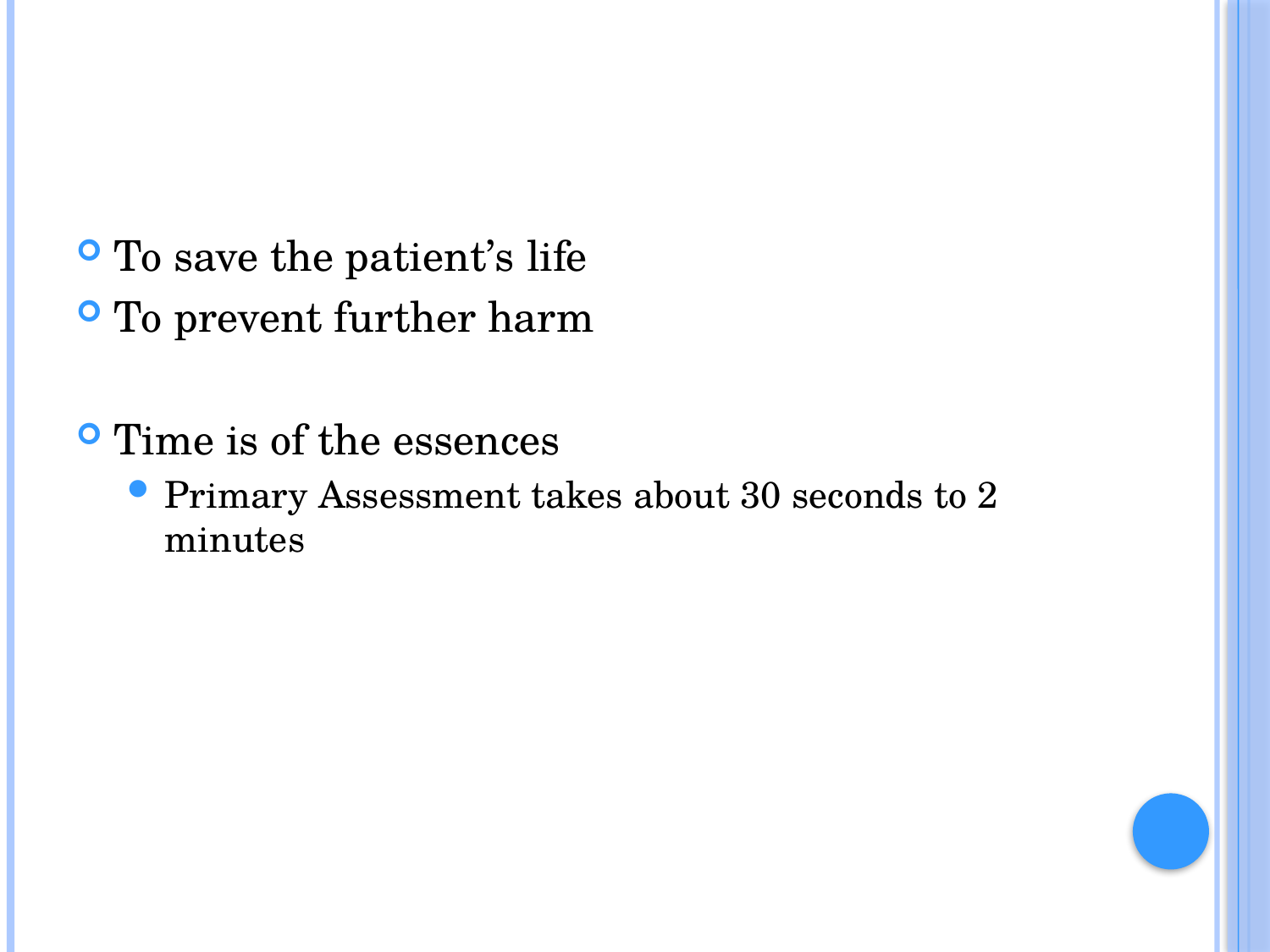

#
To save the patient’s life
To prevent further harm

Time is of the essences
Primary Assessment takes about 30 seconds to 2 minutes